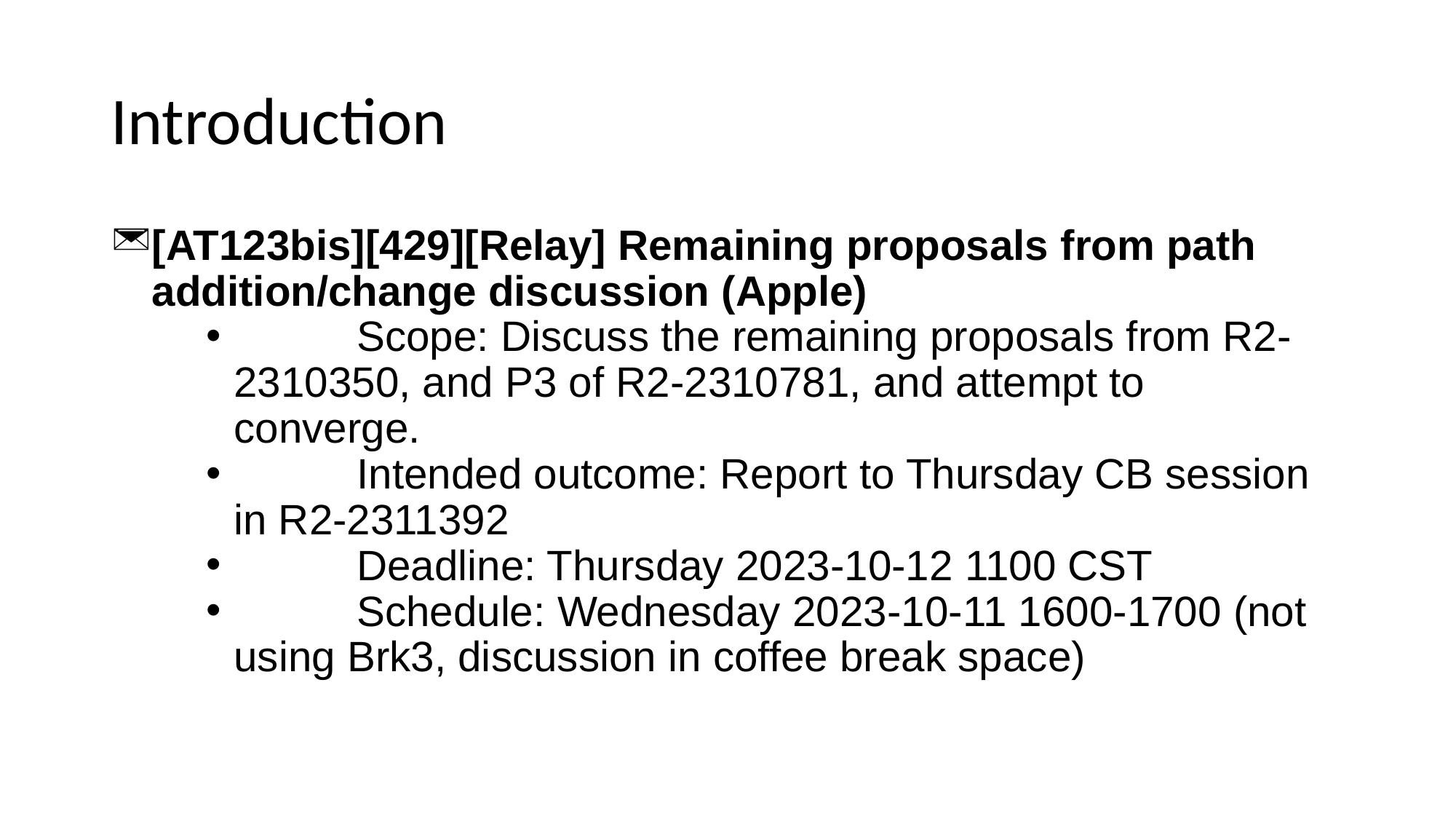

# Introduction
[AT123bis][429][Relay] Remaining proposals from path addition/change discussion (Apple)
	Scope: Discuss the remaining proposals from R2-2310350, and P3 of R2-2310781, and attempt to converge.
	Intended outcome: Report to Thursday CB session in R2-2311392
	Deadline: Thursday 2023-10-12 1100 CST
	Schedule: Wednesday 2023-10-11 1600-1700 (not using Brk3, discussion in coffee break space)